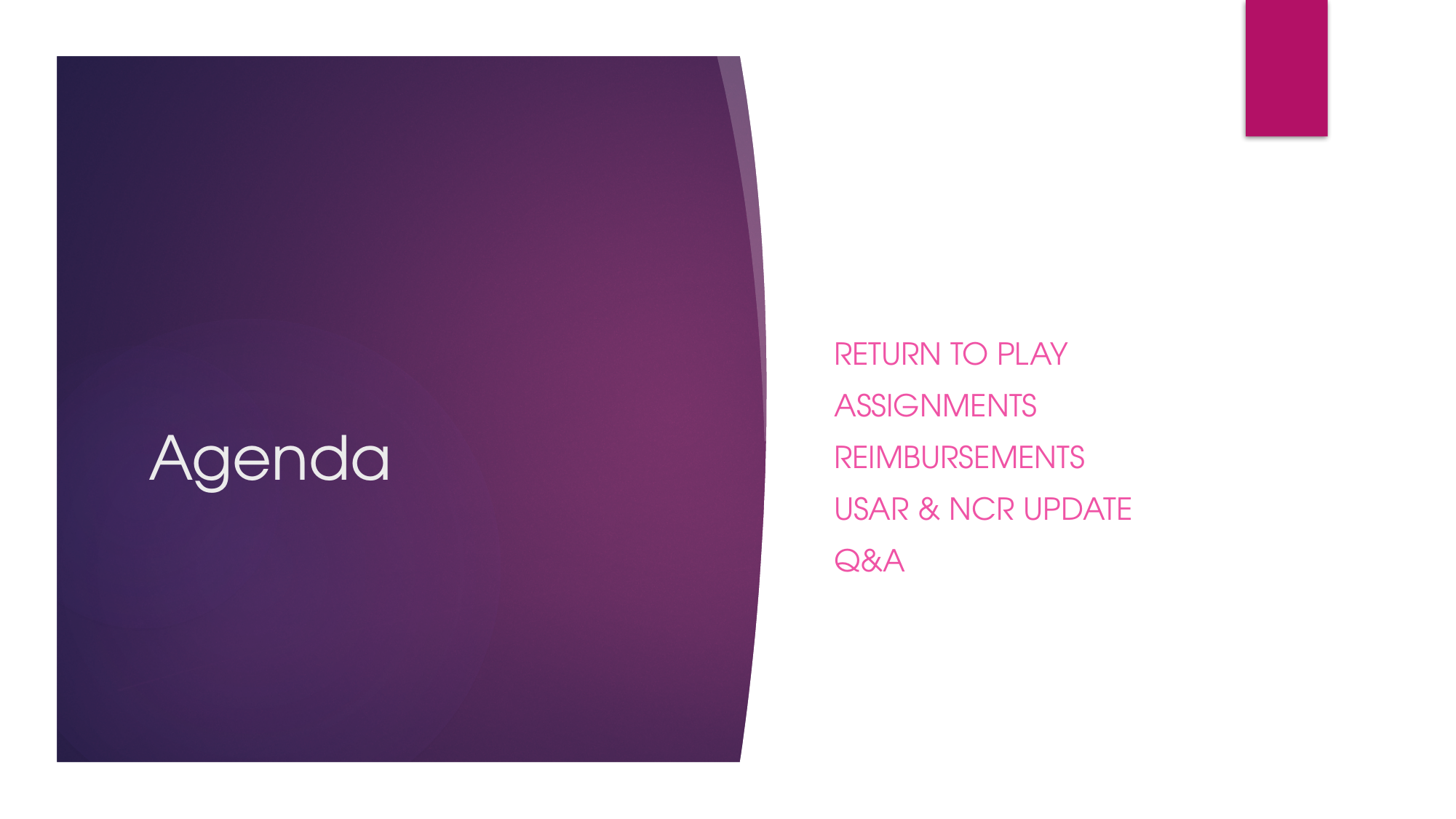

Return to Play
Assignments
Reimbursements
USAR & NCR Update
Q&A
# Agenda